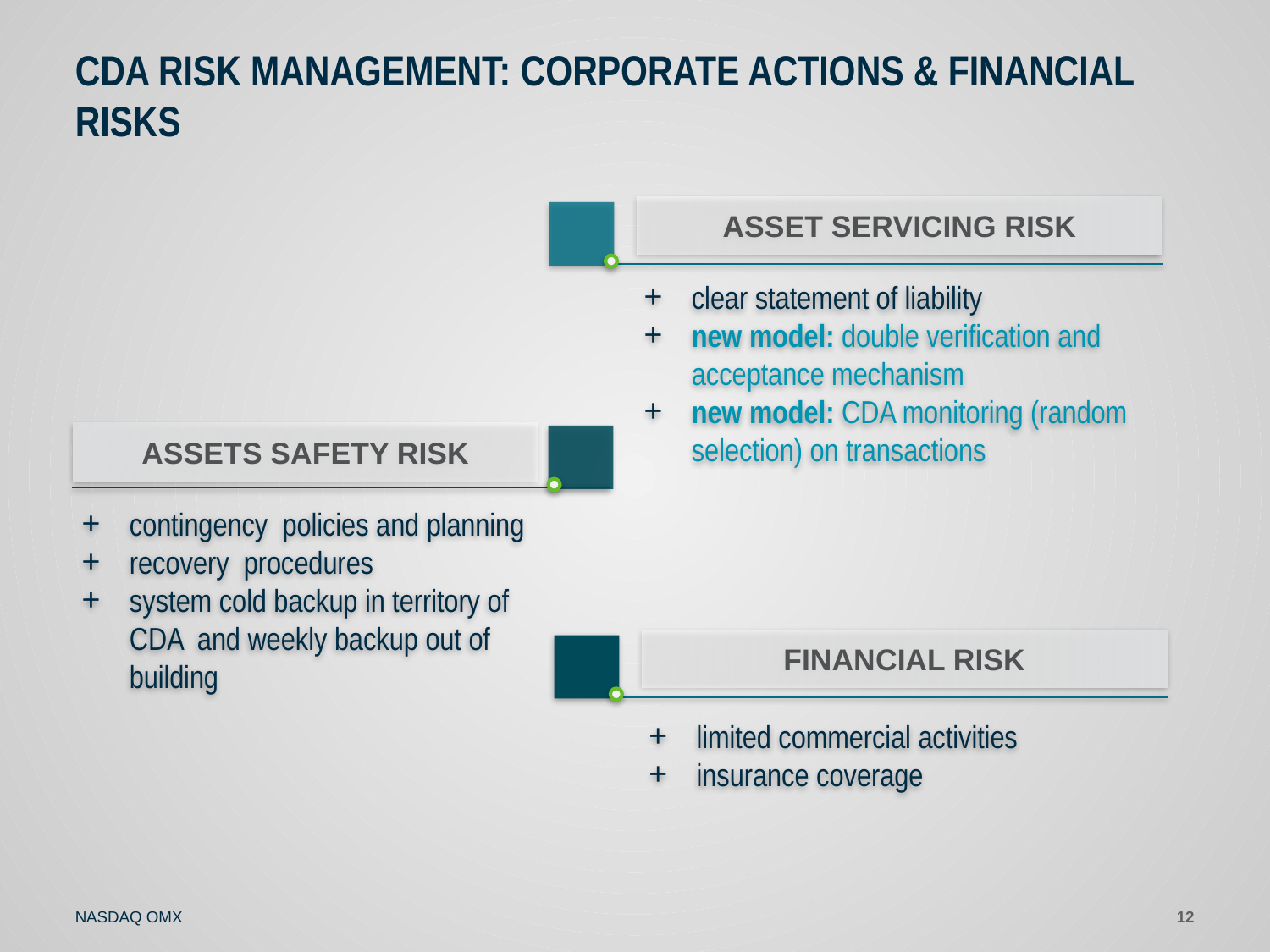

# Cda risk management: corporate actions & financial risks
Asset Servicing risk

clear statement of liability
new model: double verification and acceptance mechanism
new model: CDA monitoring (random selection) on transactions
Assets safety risk

contingency  policies and planning
recovery  procedures
system cold backup in territory of CDA  and weekly backup out of building
Financial risk

limited commercial activities
insurance coverage
12